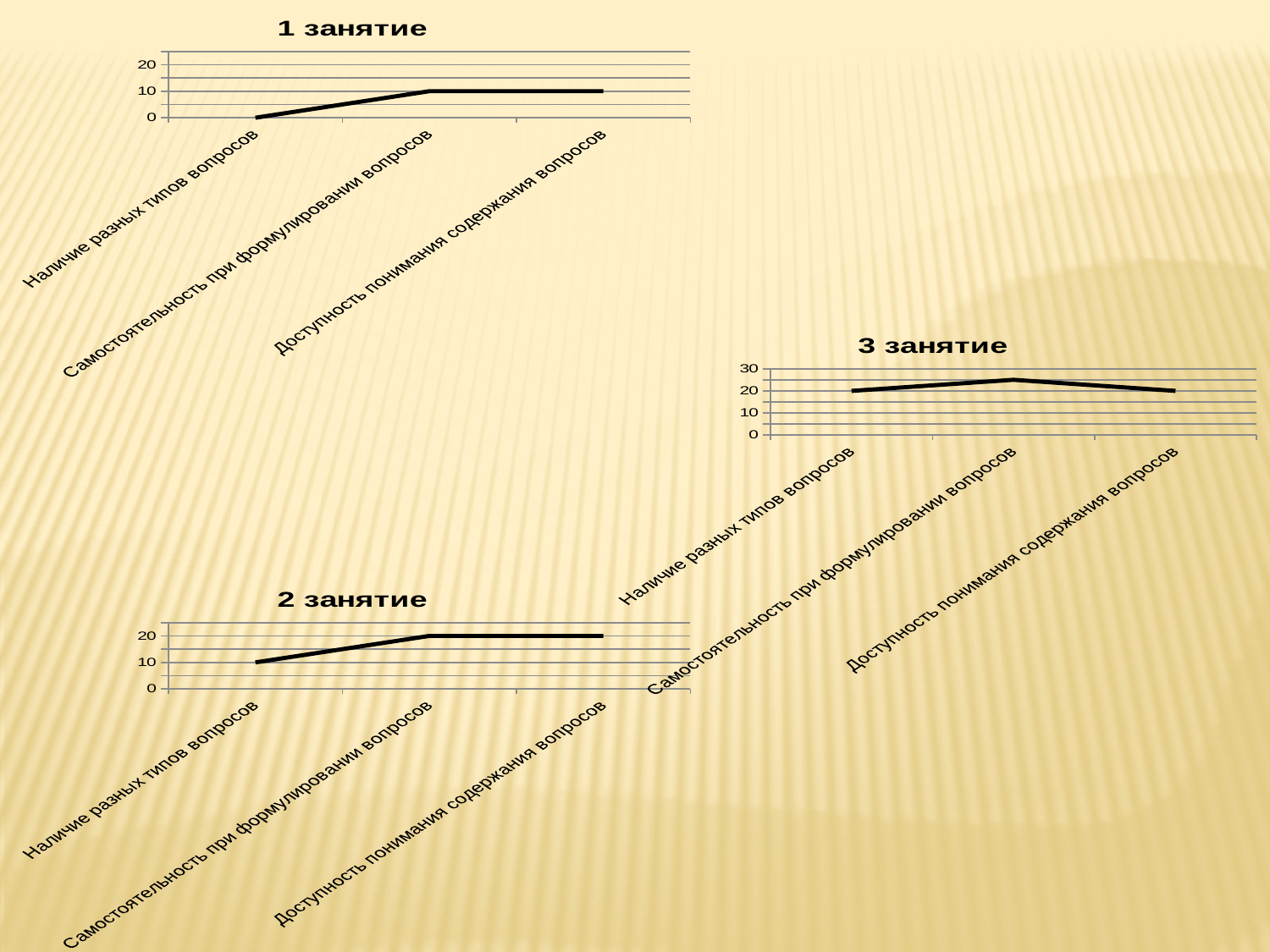

### Chart:

| Category | 1 занятие |
|---|---|
| Наличие разных типов вопросов | 0.0 |
| Самостоятельность при формулировании вопросов | 10.0 |
| Доступность понимания содержания вопросов | 10.0 |

### Chart:

| Category | 3 занятие |
|---|---|
| Наличие разных типов вопросов | 20.0 |
| Самостоятельность при формулировании вопросов | 25.0 |
| Доступность понимания содержания вопросов | 20.0 |

### Chart:

| Category | 2 занятие |
|---|---|
| Наличие разных типов вопросов | 10.0 |
| Самостоятельность при формулировании вопросов | 20.0 |
| Доступность понимания содержания вопросов | 20.0 |